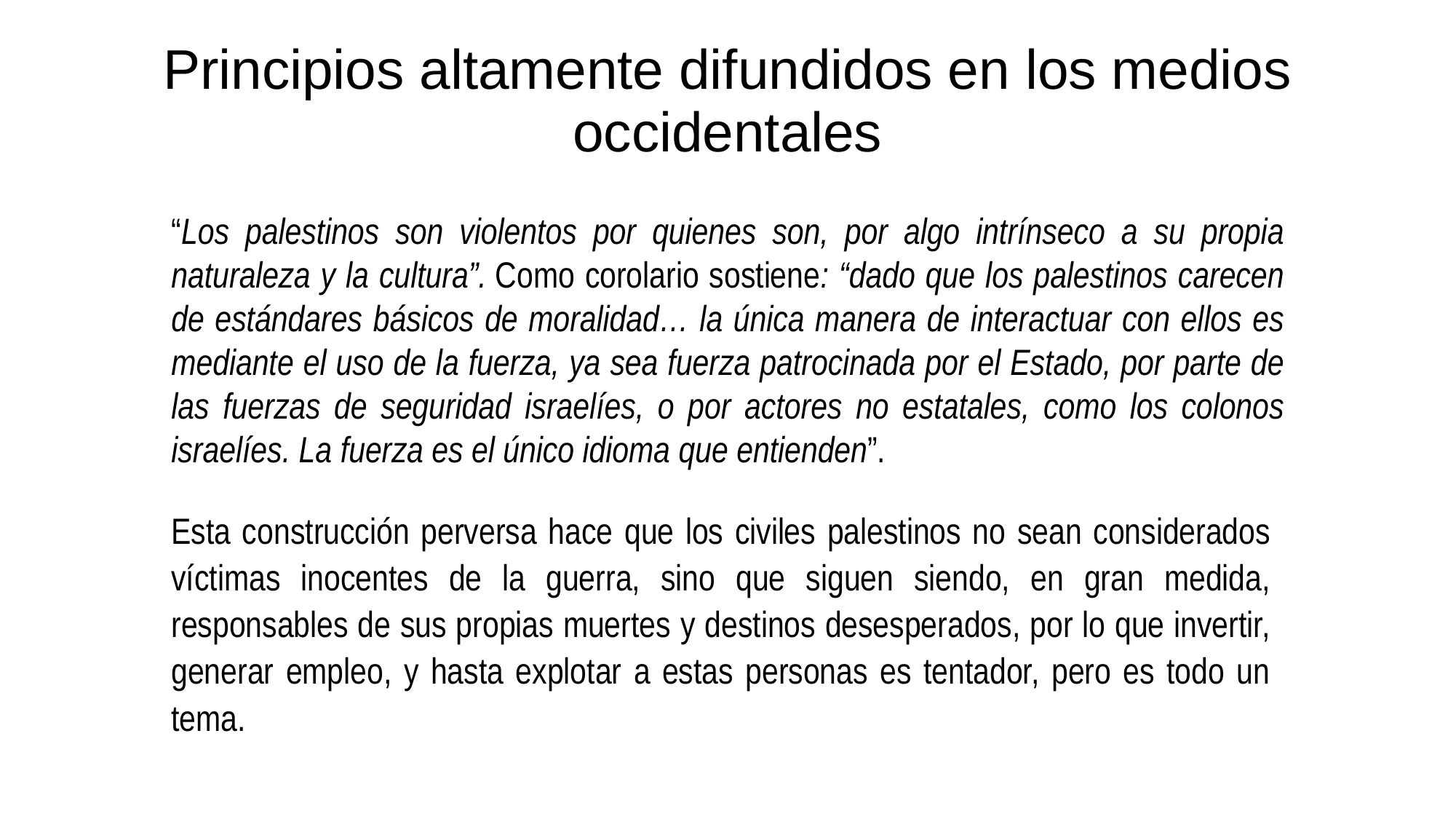

# Principios altamente difundidos en los medios occidentales
“Los palestinos son violentos por quienes son, por algo intrínseco a su propia naturaleza y la cultura”. Como corolario sostiene: “dado que los palestinos carecen de estándares básicos de moralidad… la única manera de interactuar con ellos es mediante el uso de la fuerza, ya sea fuerza patrocinada por el Estado, por parte de las fuerzas de seguridad israelíes, o por actores no estatales, como los colonos israelíes. La fuerza es el único idioma que entienden”.
Esta construcción perversa hace que los civiles palestinos no sean considerados víctimas inocentes de la guerra, sino que siguen siendo, en gran medida, responsables de sus propias muertes y destinos desesperados, por lo que invertir, generar empleo, y hasta explotar a estas personas es tentador, pero es todo un tema.